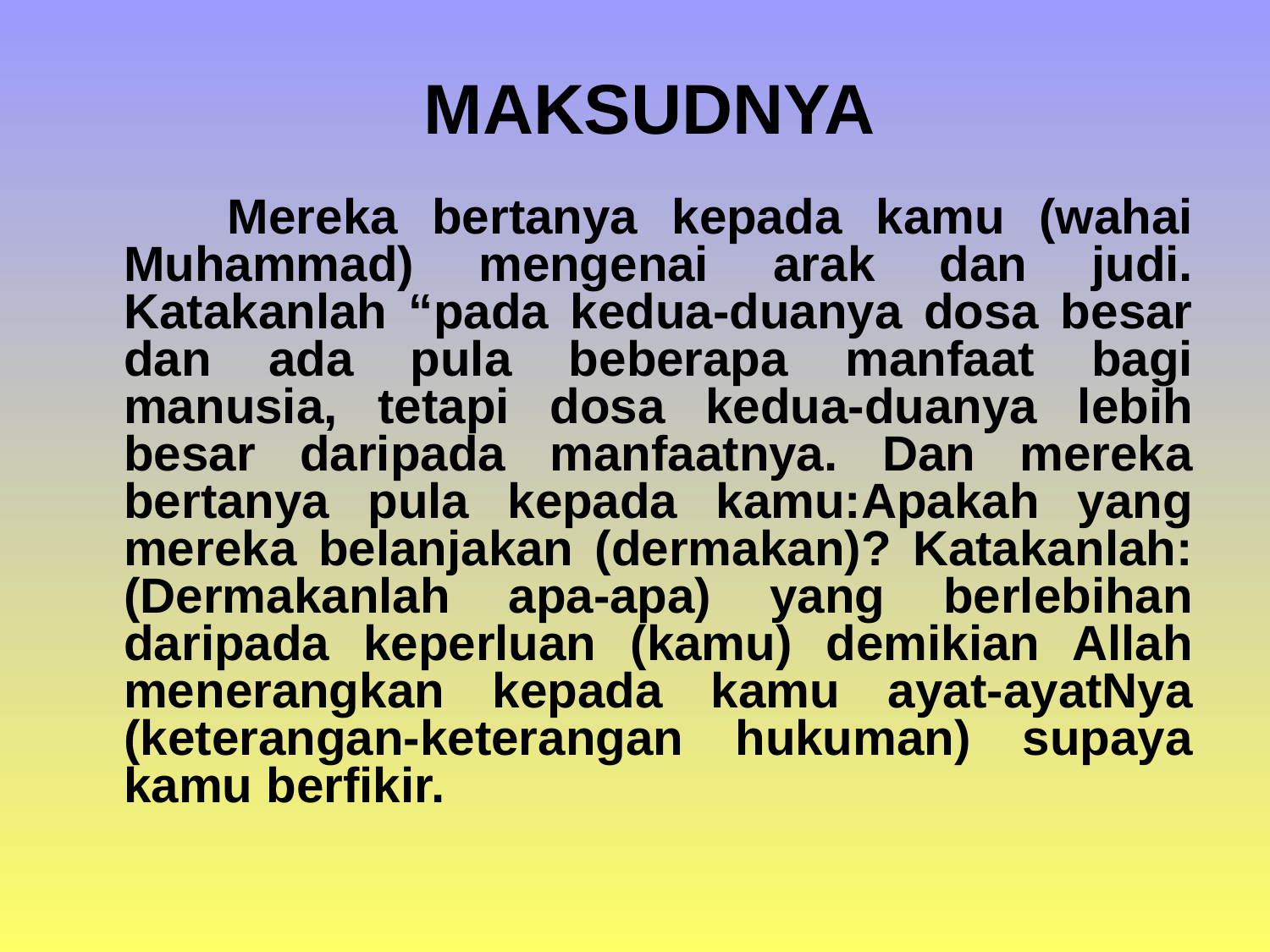

MAKSUDNYA

     Mereka bertanya kepada kamu (wahai Muhammad) mengenai arak dan judi. Katakanlah “pada kedua-duanya dosa besar dan ada pula beberapa manfaat bagi manusia, tetapi dosa kedua-duanya lebih besar daripada manfaatnya. Dan mereka bertanya pula kepada kamu:Apakah yang mereka belanjakan (dermakan)? Katakanlah: (Dermakanlah apa-apa) yang berlebihan daripada keperluan (kamu) demikian Allah menerangkan kepada kamu ayat-ayatNya (keterangan-keterangan hukuman) supaya kamu berfikir.